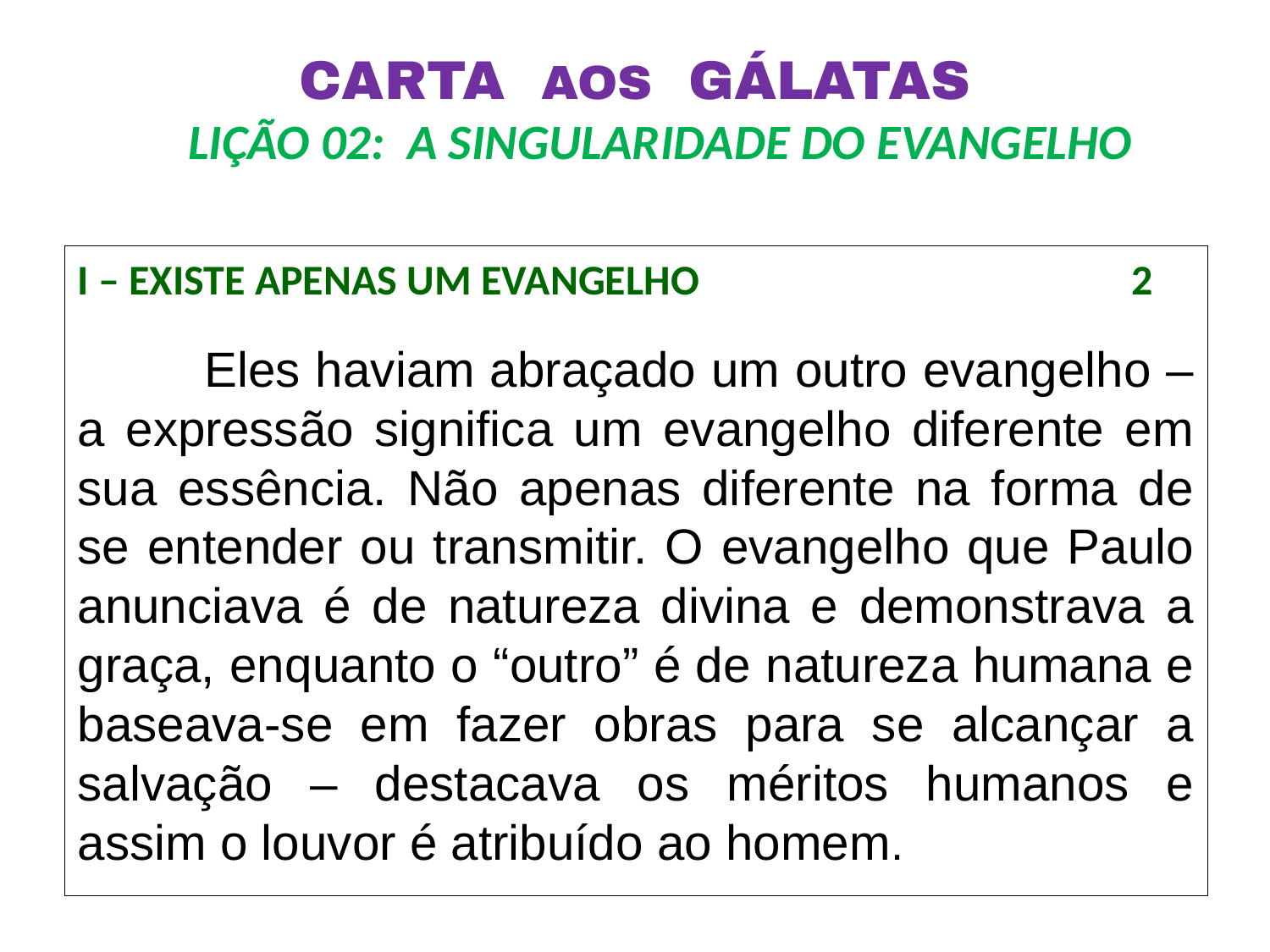

# CARTA  AOS  GÁLATAS LIÇÃO 02:  A SINGULARIDADE DO EVANGELHO
I – EXISTE APENAS UM EVANGELHO				    2

	Eles haviam abraçado um outro evangelho – a expressão significa um evangelho diferente em sua essência. Não apenas diferente na forma de se entender ou transmitir. O evangelho que Paulo anunciava é de natureza divina e demonstrava a graça, enquanto o “outro” é de natureza humana e baseava-se em fazer obras para se alcançar a salvação – destacava os méritos humanos e assim o louvor é atribuído ao homem.